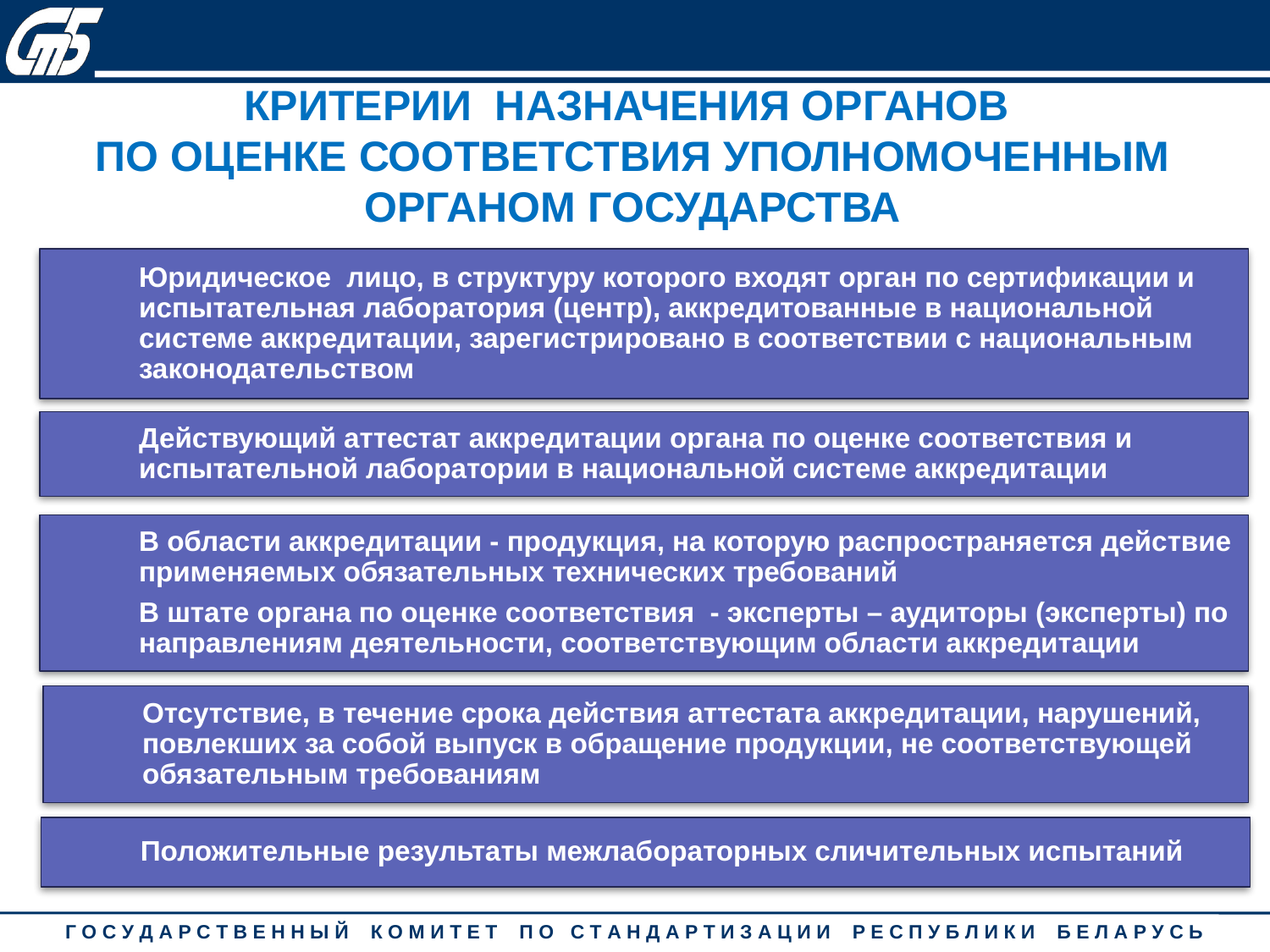

КРИТЕРИИ  НАЗНАЧЕНИЯ ОРГАНОВ
ПО ОЦЕНКЕ СООТВЕТСТВИЯ УПОЛНОМОЧЕННЫМ ОРГАНОМ ГОСУДАРСТВА
Юридическое  лицо, в структуру которого входят орган по сертификации и испытательная лаборатория (центр), аккредитованные в национальной системе аккредитации, зарегистрировано в соответствии с национальным законодательством
Действующий аттестат аккредитации органа по оценке соответствия и испытательной лаборатории в национальной системе аккредитации
В области аккредитации - продукция, на которую распространяется действие применяемых обязательных технических требований
В штате органа по оценке соответствия  - эксперты – аудиторы (эксперты) по направлениям деятельности, соответствующим области аккредитации
Отсутствие, в течение срока действия аттестата аккредитации, нарушений, повлекших за собой выпуск в обращение продукции, не соответствующей обязательным требованиям
Положительные результаты межлабораторных сличительных испытаний